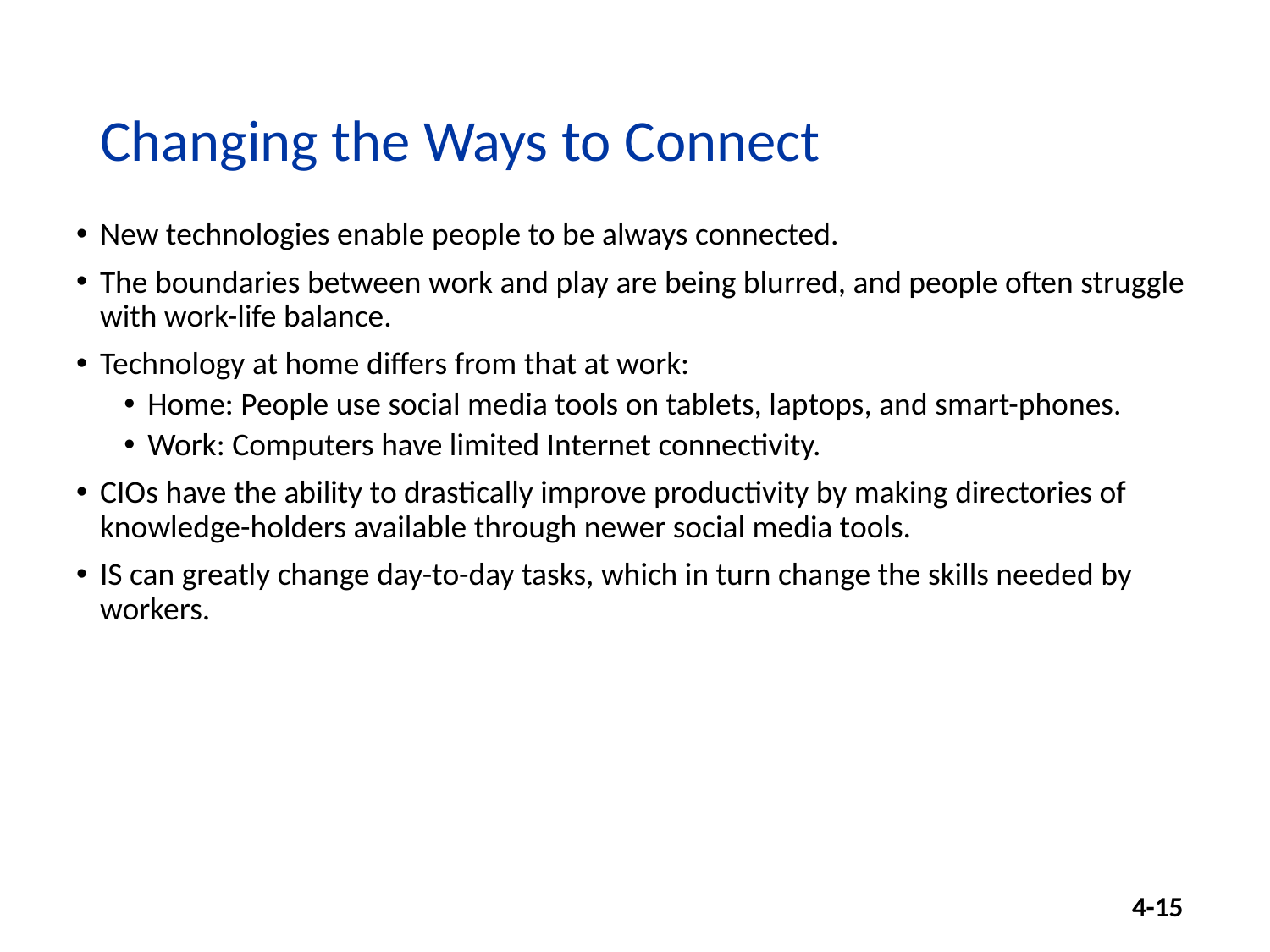

# Changing the Ways to Connect
New technologies enable people to be always connected.
The boundaries between work and play are being blurred, and people often struggle with work-life balance.
Technology at home differs from that at work:
Home: People use social media tools on tablets, laptops, and smart-phones.
Work: Computers have limited Internet connectivity.
CIOs have the ability to drastically improve productivity by making directories of knowledge-holders available through newer social media tools.
IS can greatly change day-to-day tasks, which in turn change the skills needed by workers.